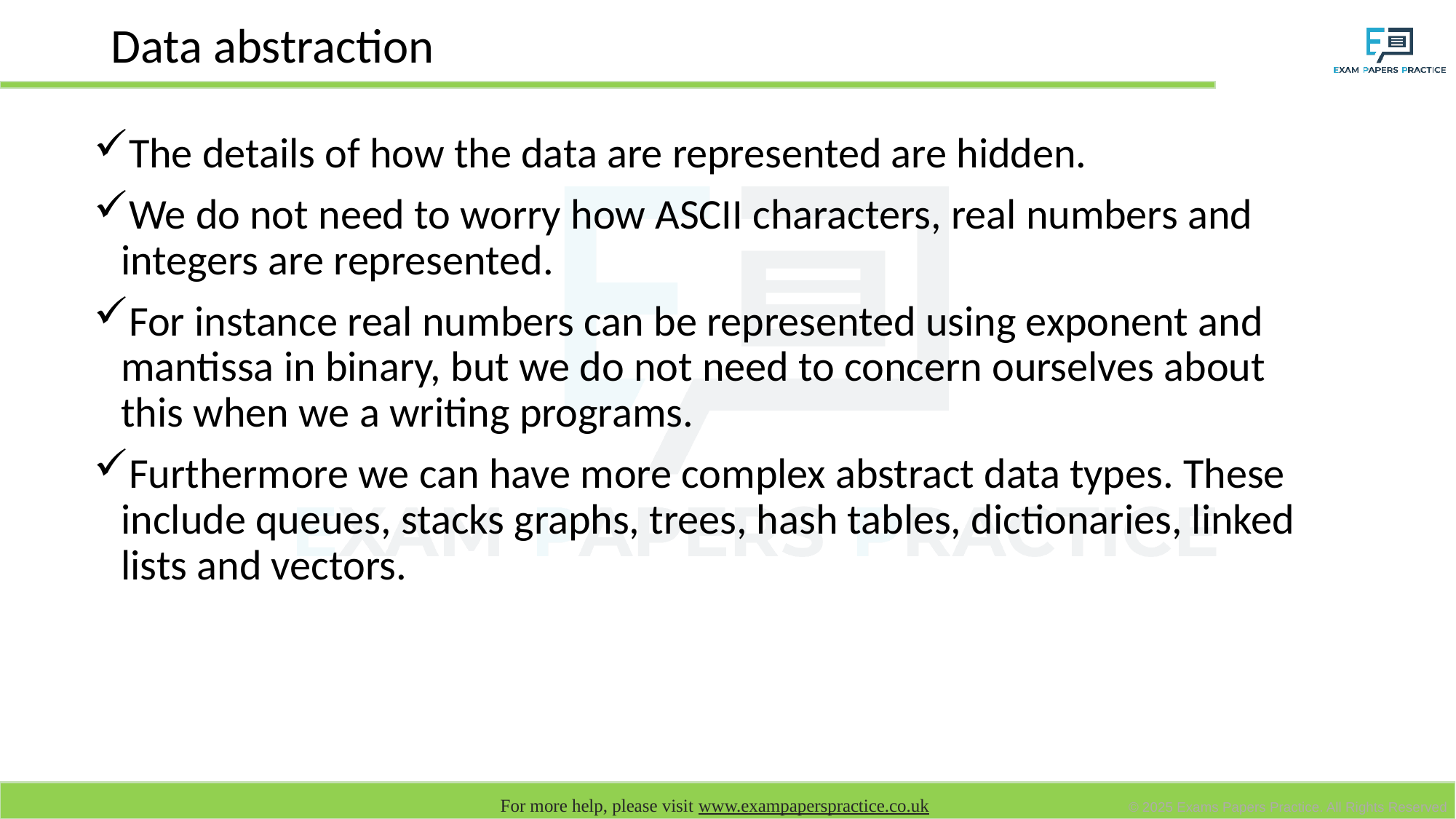

# Data abstraction
The details of how the data are represented are hidden.
We do not need to worry how ASCII characters, real numbers and integers are represented.
For instance real numbers can be represented using exponent and mantissa in binary, but we do not need to concern ourselves about this when we a writing programs.
Furthermore we can have more complex abstract data types. These include queues, stacks graphs, trees, hash tables, dictionaries, linked lists and vectors.